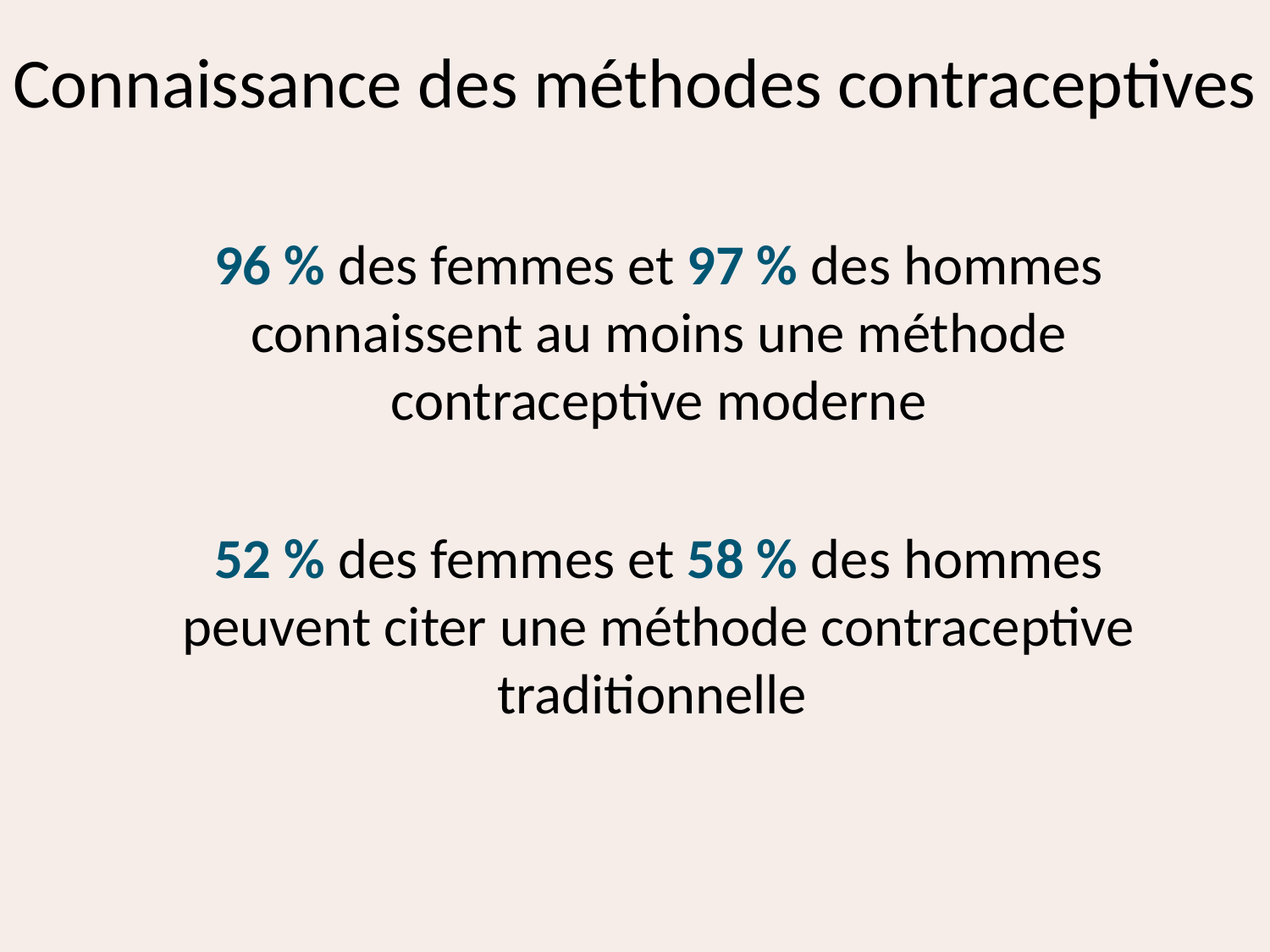

# Connaissance des méthodes contraceptives
	96 % des femmes et 97 % des hommes connaissent au moins une méthode contraceptive moderne

	52 % des femmes et 58 % des hommes peuvent citer une méthode contraceptive traditionnelle